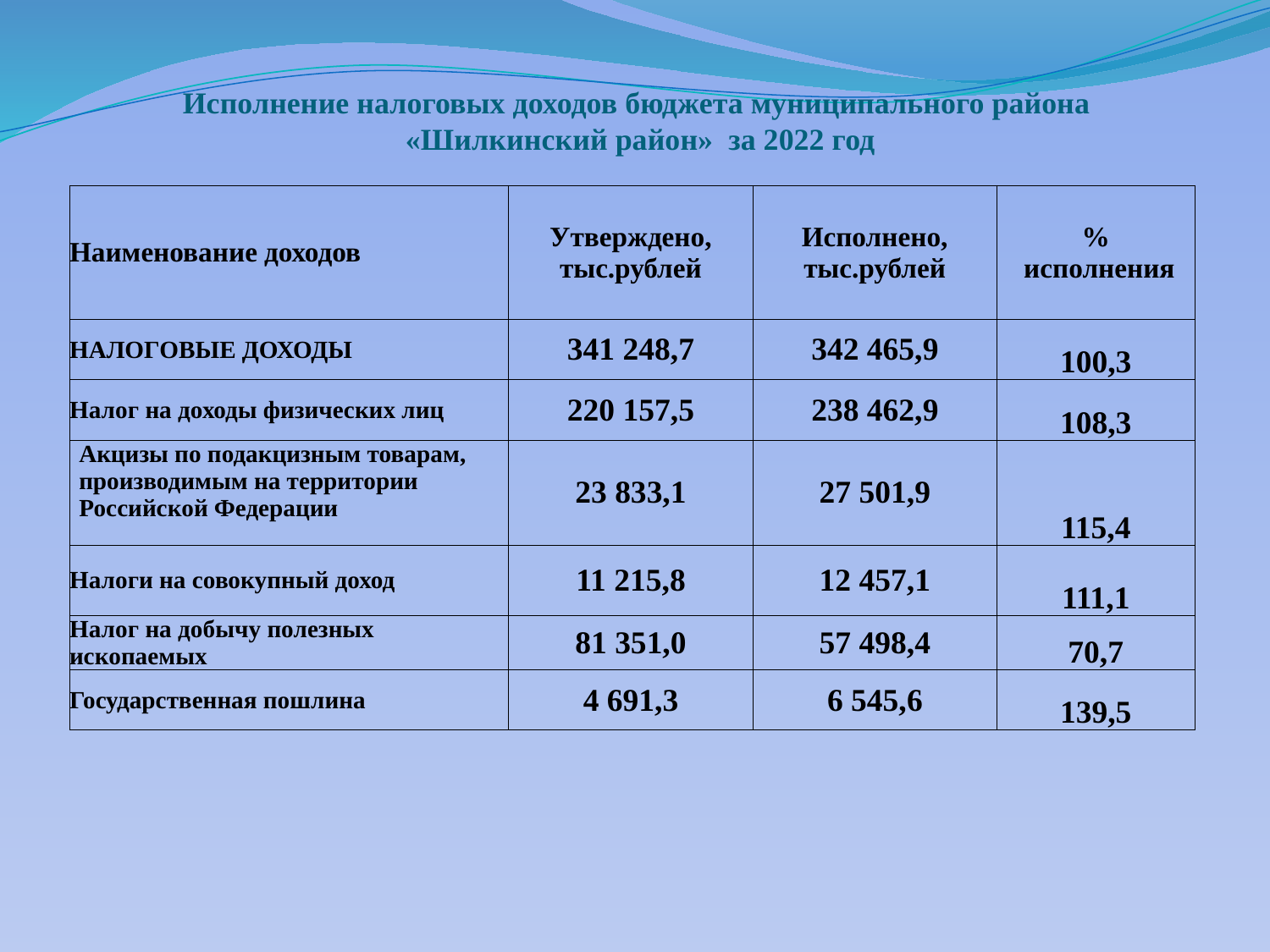

# Исполнение налоговых доходов бюджета муниципального района «Шилкинский район»  за 2022 год
| Наименование доходов | Утверждено, тыс.рублей | Исполнено, тыс.рублей | % исполнения |
| --- | --- | --- | --- |
| НАЛОГОВЫЕ ДОХОДЫ | 341 248,7 | 342 465,9 | 100,3 |
| Налог на доходы физических лиц | 220 157,5 | 238 462,9 | 108,3 |
| Акцизы по подакцизным товарам, производимым на территории Российской Федерации | 23 833,1 | 27 501,9 | 115,4 |
| Налоги на совокупный доход | 11 215,8 | 12 457,1 | 111,1 |
| Налог на добычу полезных ископаемых | 81 351,0 | 57 498,4 | 70,7 |
| Государственная пошлина | 4 691,3 | 6 545,6 | 139,5 |